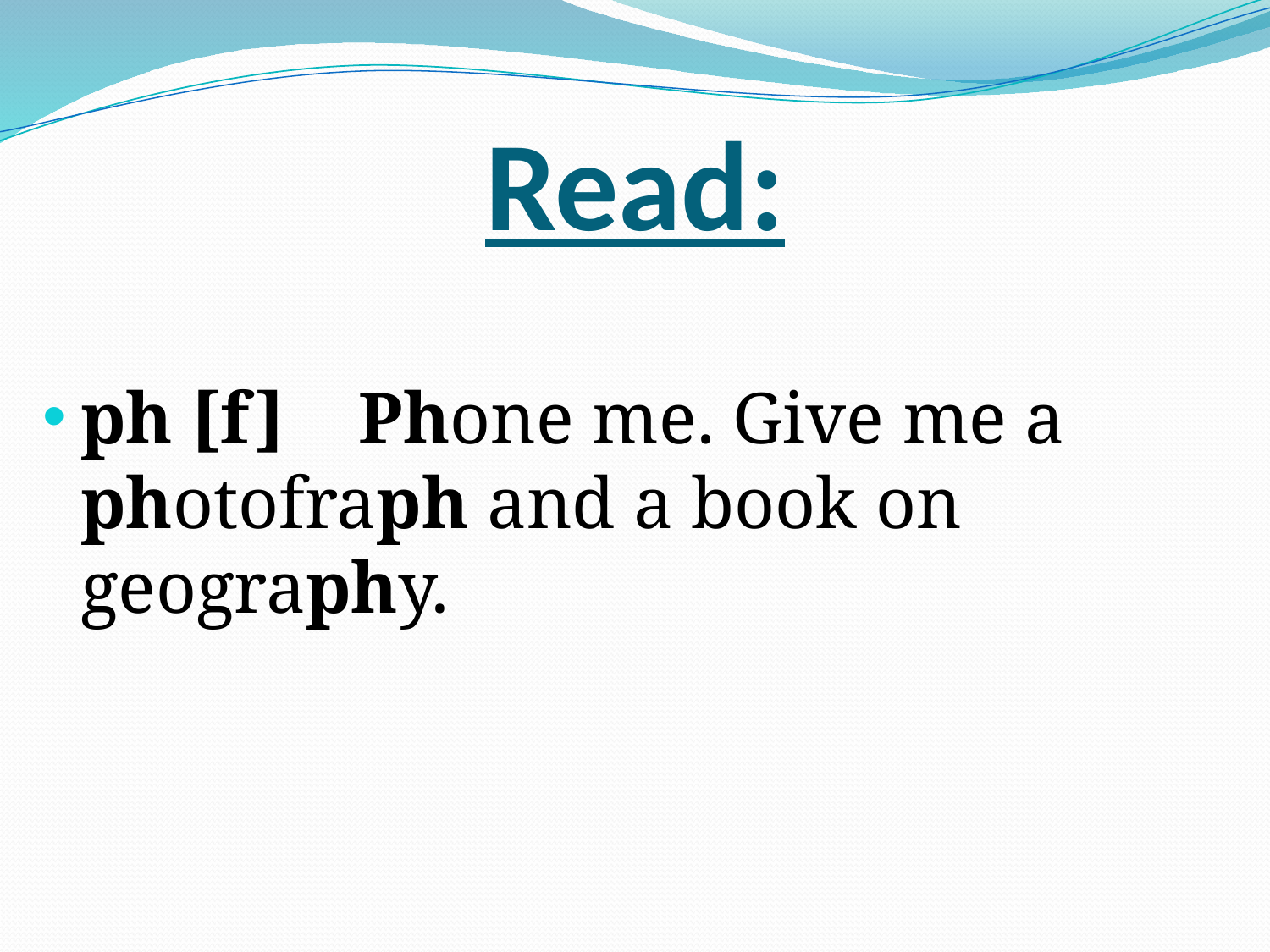

# Read:

ph [f]    Phone me. Give me a photofraph and a book on geography.